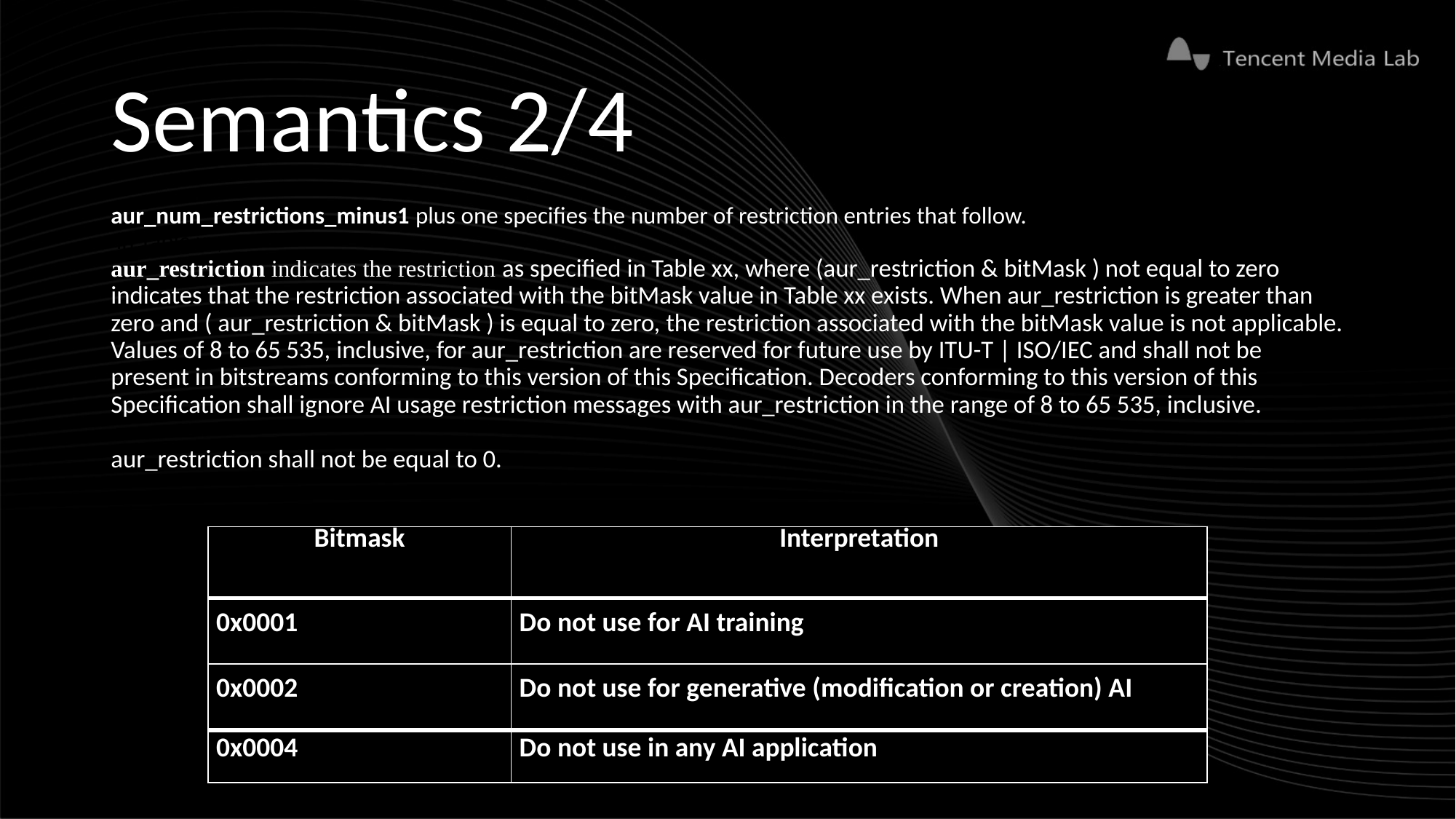

# Semantics 2/4
aur_num_restrictions_minus1 plus one specifies the number of restriction entries that follow.
 in Table xx,
aur_restriction indicates the restriction as specified in Table xx, where (aur_restriction & bitMask ) not equal to zero indicates that the restriction associated with the bitMask value in Table xx exists. When aur_restriction is greater than zero and ( aur_restriction & bitMask ) is equal to zero, the restriction associated with the bitMask value is not applicable. Values of 8 to 65 535, inclusive, for aur_restriction are reserved for future use by ITU-T | ISO/IEC and shall not be present in bitstreams conforming to this version of this Specification. Decoders conforming to this version of this Specification shall ignore AI usage restriction messages with aur_restriction in the range of 8 to 65 535, inclusive.

aur_restriction shall not be equal to 0.

| Bitmask | Interpretation |
| --- | --- |
| 0x0001 | Do not use for AI training |
| 0x0002 | Do not use for generative (modification or creation) AI |
| 0x0004 | Do not use in any AI application |